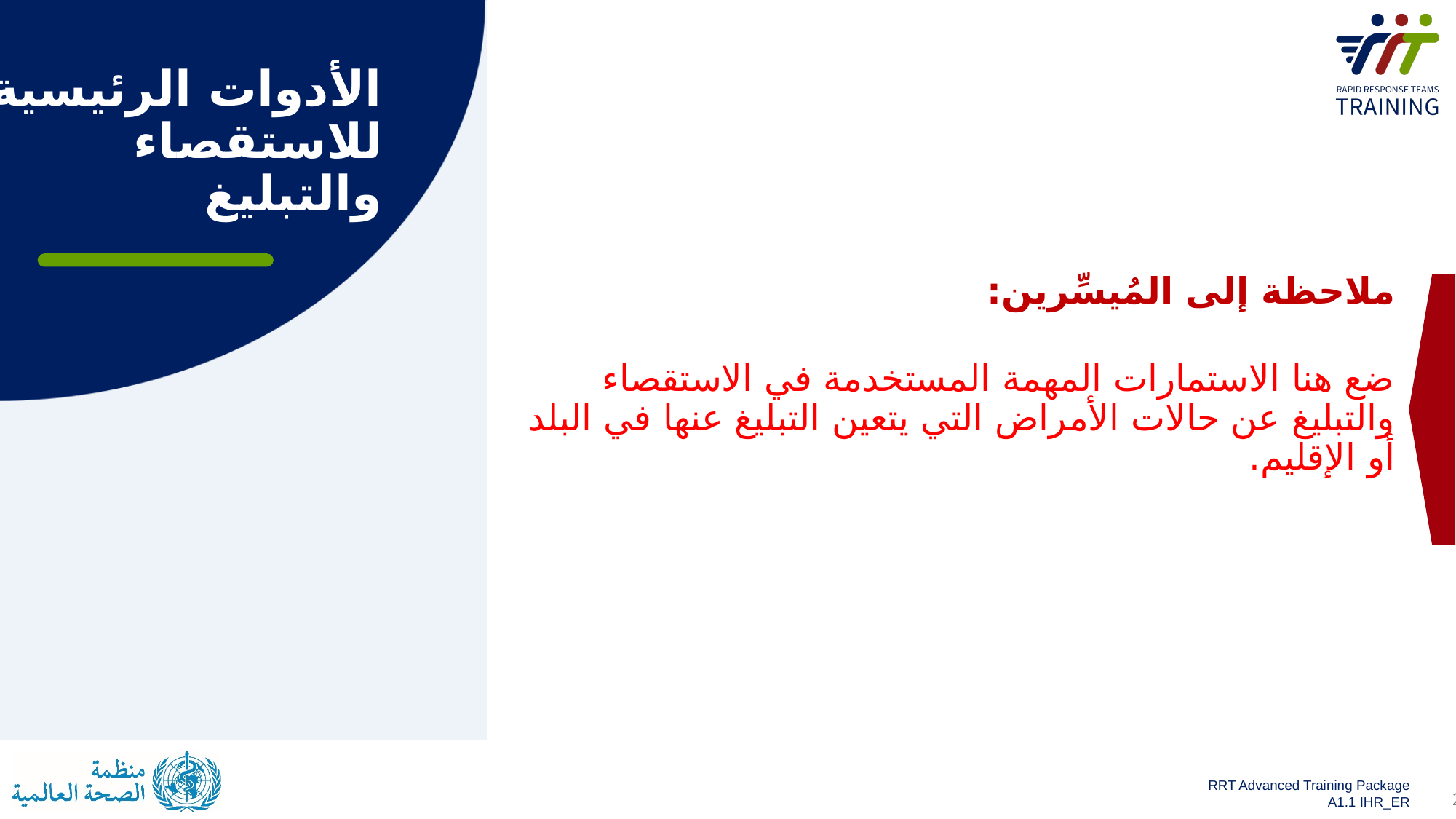

# الأدوات الرئيسية
للاستقصاء
والتبليغ

ملاحظة إلى المُيسِّرين:

ضع هنا الاستمارات المهمة المستخدمة في الاستقصاء والتبليغ عن حالات الأمراض التي يتعين التبليغ عنها في البلد أو الإقليم.